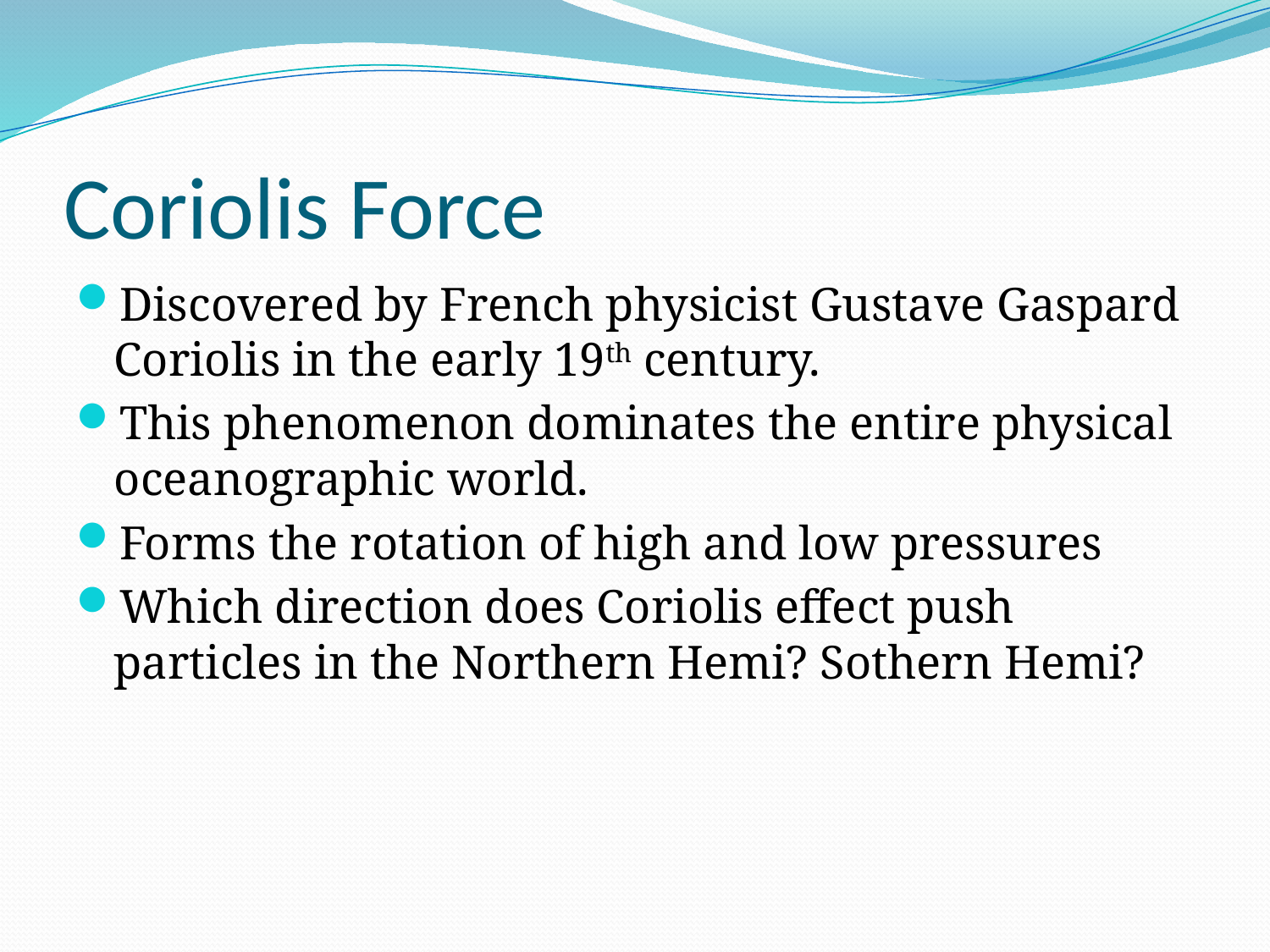

# Coriolis Force
Discovered by French physicist Gustave Gaspard Coriolis in the early 19th century.
This phenomenon dominates the entire physical oceanographic world.
Forms the rotation of high and low pressures
Which direction does Coriolis effect push particles in the Northern Hemi? Sothern Hemi?